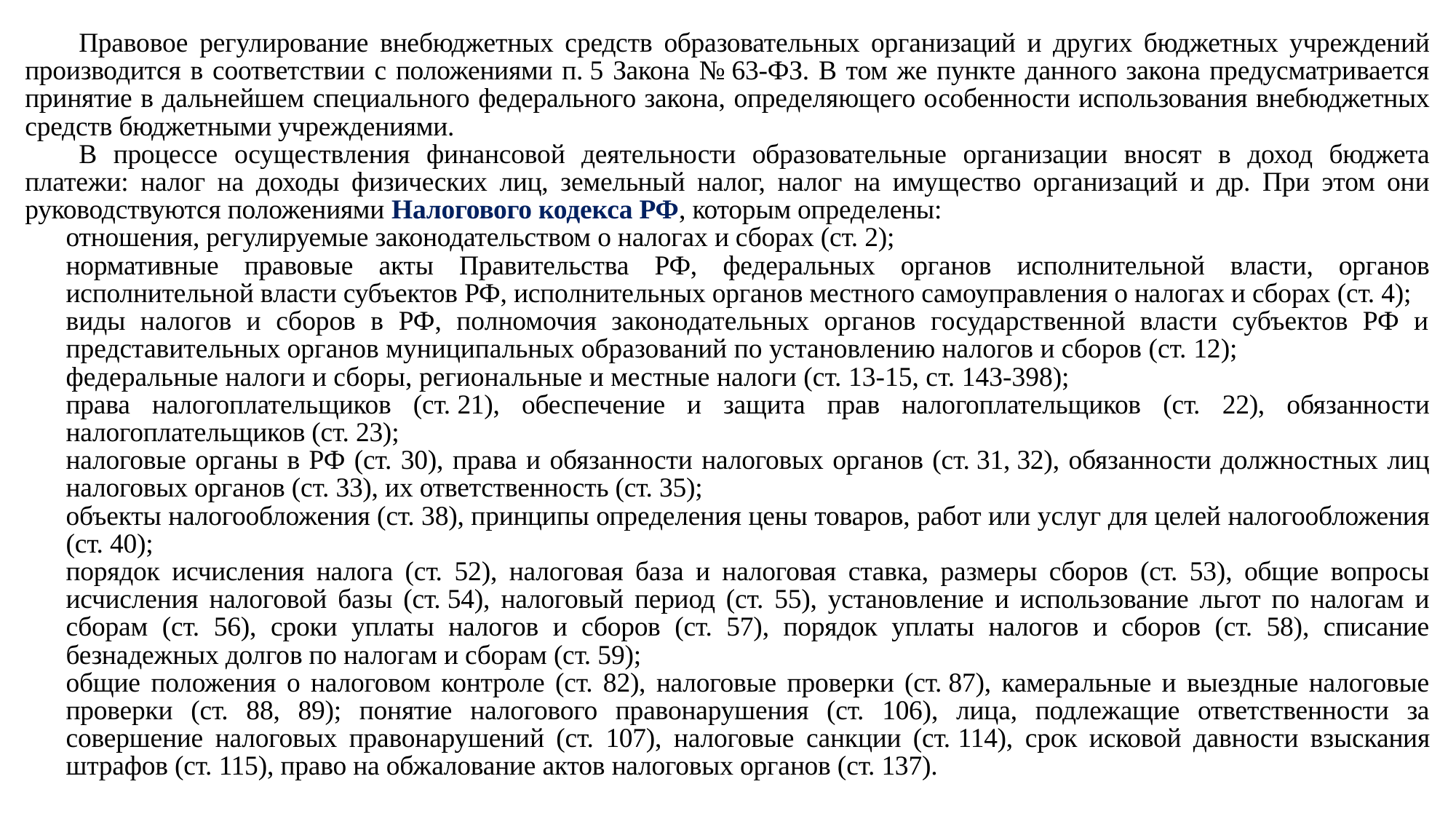

Правовое регулирование внебюджетных средств образовательных организаций и других бюджетных учреждений производится в соответствии с положениями п. 5 Закона № 63-ФЗ. В том же пункте данного закона предусматривается принятие в дальнейшем специального федерального закона, определяющего особенности использования внебюджетных средств бюджетными учреждениями.
В процессе осуществления финансовой деятельности образовательные организации вносят в доход бюджета платежи: налог на доходы физических лиц, земельный налог, налог на имущество организаций и др. При этом они руководствуются положениями Налогового кодекса РФ, которым определены:
отношения, регулируемые законодательством о налогах и сборах (ст. 2);
нормативные правовые акты Правительства РФ, федеральных органов исполнительной власти, органов исполнительной власти субъектов РФ, исполнительных органов местного самоуправления о налогах и сборах (ст. 4);
виды налогов и сборов в РФ, полномочия законодательных органов государственной власти субъектов РФ и представительных органов муниципальных образований по установлению налогов и сборов (ст. 12);
федеральные налоги и сборы, региональные и местные налоги (ст. 13-15, ст. 143-398);
права налогоплательщиков (ст. 21), обеспечение и защита прав налогоплательщиков (ст. 22), обязанности налогоплательщиков (ст. 23);
налоговые органы в РФ (ст. 30), права и обязанности налоговых органов (ст. 31, 32), обязанности должностных лиц налоговых органов (ст. 33), их ответственность (ст. 35);
объекты налогообложения (ст. 38), принципы определения цены товаров, работ или услуг для целей налогообложения (ст. 40);
порядок исчисления налога (ст. 52), налоговая база и налоговая ставка, размеры сборов (ст. 53), общие вопросы исчисления налоговой базы (ст. 54), налоговый период (ст. 55), установление и использование льгот по налогам и сборам (ст. 56), сроки уплаты налогов и сборов (ст. 57), порядок уплаты налогов и сборов (ст. 58), списание безнадежных долгов по налогам и сборам (ст. 59);
общие положения о налоговом контроле (ст. 82), налоговые проверки (ст. 87), камеральные и выездные налоговые проверки (ст. 88, 89); понятие налогового правонарушения (ст. 106), лица, подлежащие ответственности за совершение налоговых правонарушений (ст. 107), налоговые санкции (ст. 114), срок исковой давности взыскания штрафов (ст. 115), право на обжалование актов налоговых органов (ст. 137).